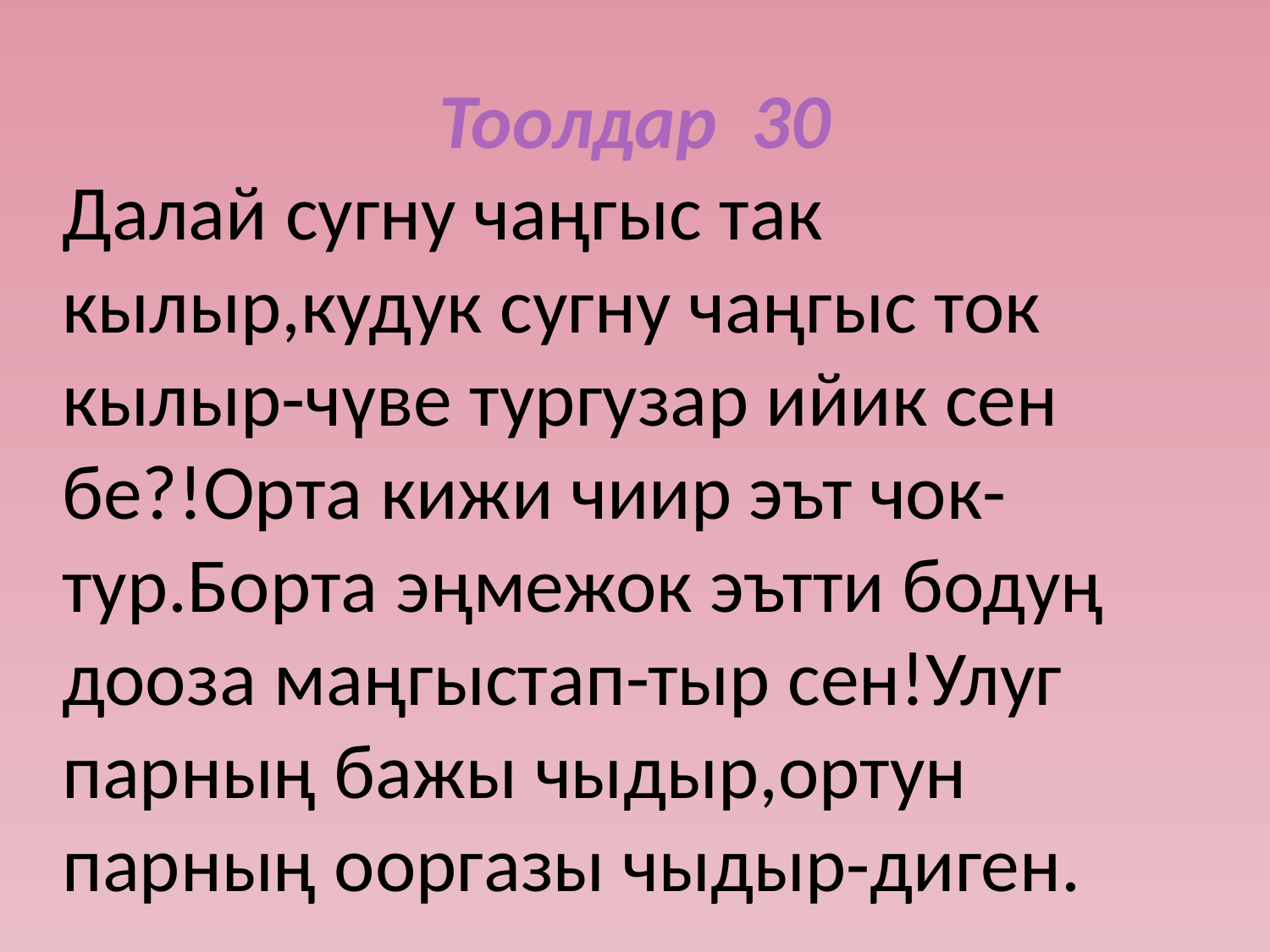

# Тоолдар  30
Далай сугну чаңгыс так кылыр,кудук сугну чаңгыс ток кылыр-чүве тургузар ийик сен бе?!Орта кижи чиир эът чок-тур.Борта эңмежок эътти бодуң дооза маңгыстап-тыр сен!Улуг парның бажы чыдыр,ортун парның ооргазы чыдыр-диген.